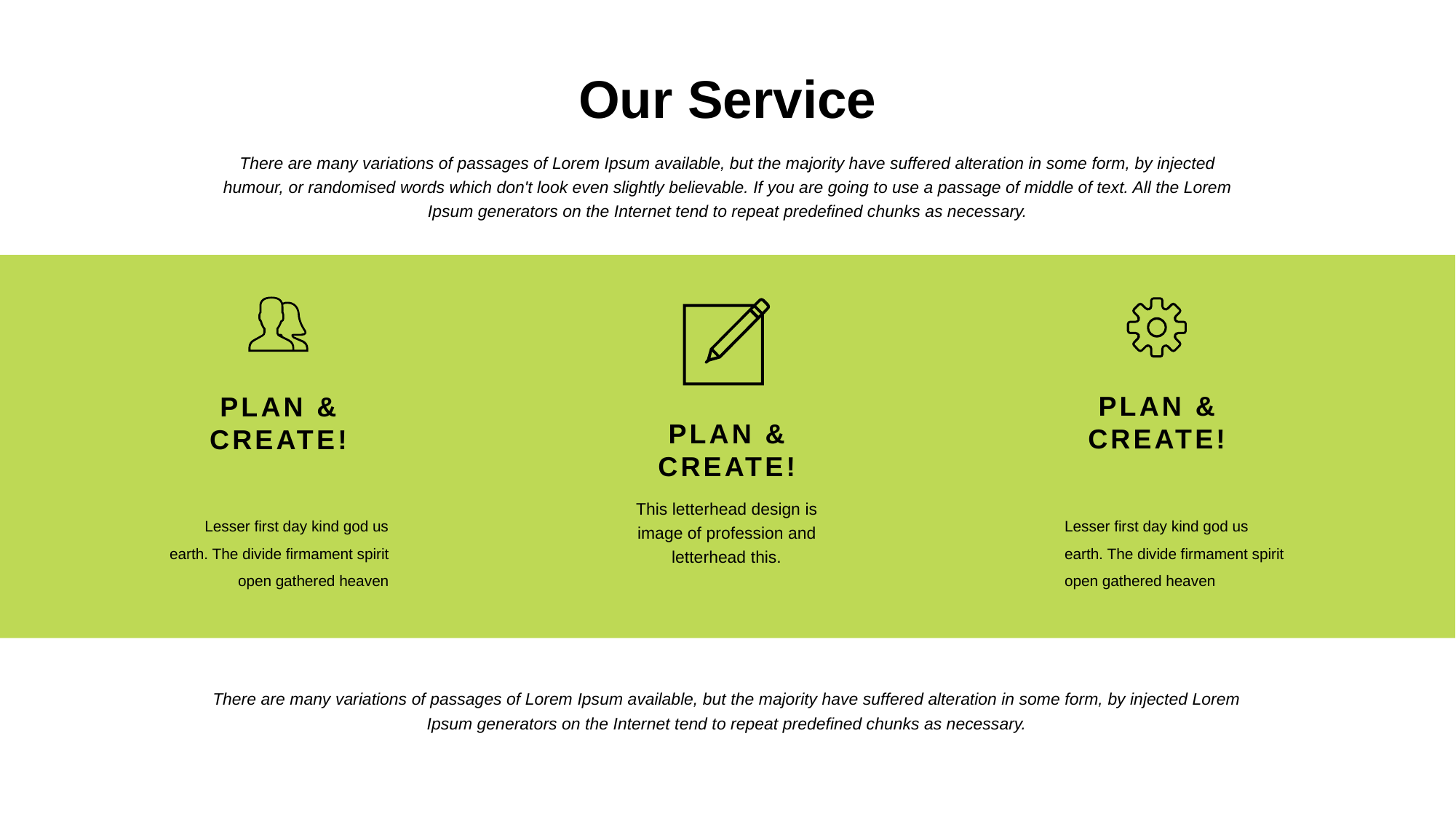

Our Service
There are many variations of passages of Lorem Ipsum available, but the majority have suffered alteration in some form, by injected humour, or randomised words which don't look even slightly believable. If you are going to use a passage of middle of text. All the Lorem Ipsum generators on the Internet tend to repeat predefined chunks as necessary.

PLAN &
CREATE!
Lesser first day kind god us earth. The divide firmament spirit open gathered heaven

PLAN &
CREATE!
Lesser first day kind god us earth. The divide firmament spirit open gathered heaven

PLAN &
CREATE!
This letterhead design is image of profession and letterhead this.
There are many variations of passages of Lorem Ipsum available, but the majority have suffered alteration in some form, by injected Lorem Ipsum generators on the Internet tend to repeat predefined chunks as necessary.